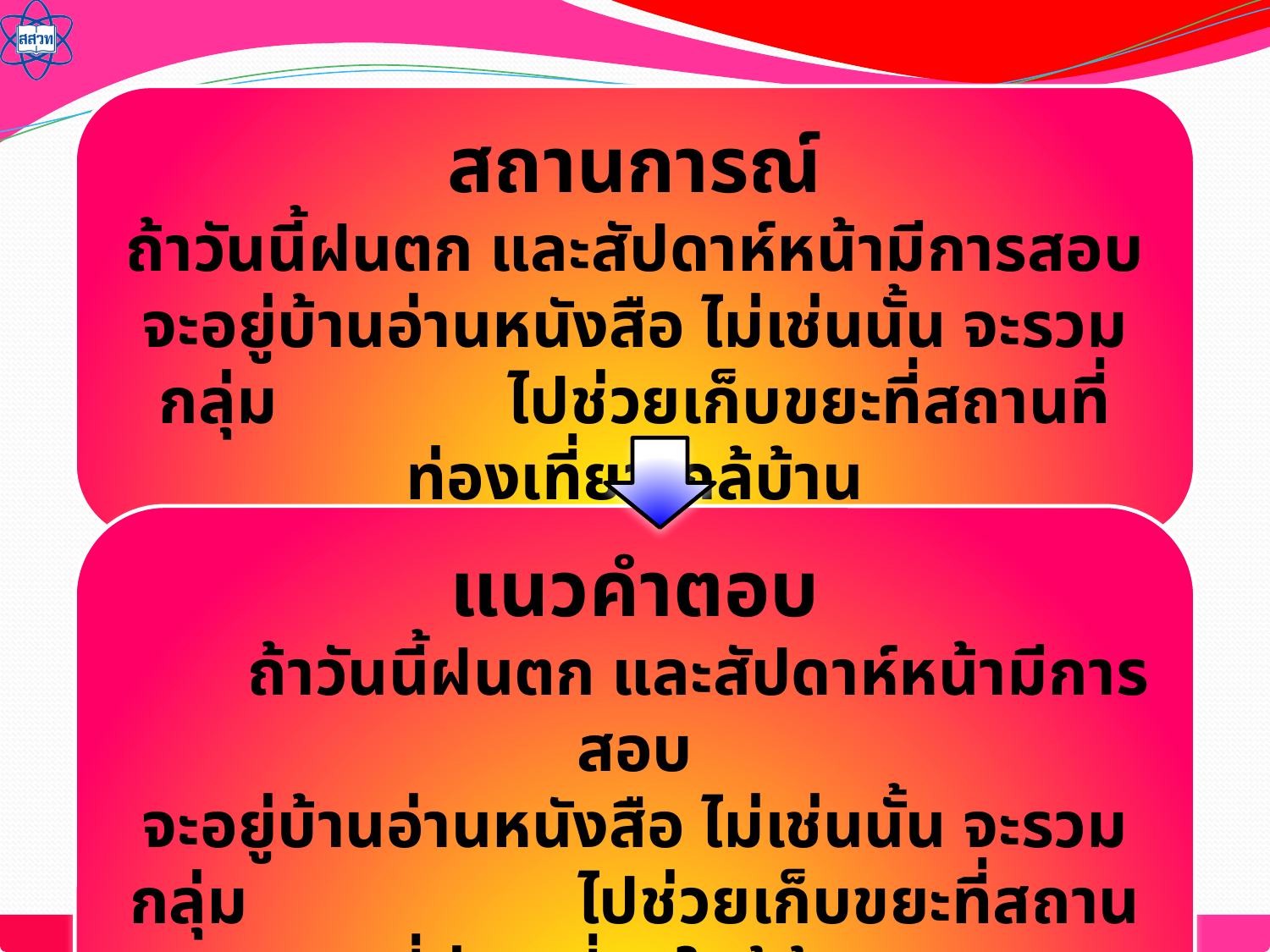

สถานการณ์
ถ้าวันนี้ฝนตก และสัปดาห์หน้ามีการสอบ
จะอยู่บ้านอ่านหนังสือ ไม่เช่นนั้น จะรวมกลุ่ม              ไปช่วยเก็บขยะที่สถานที่ท่องเที่ยวใกล้บ้าน

แนวคำตอบ
	ถ้าวันนี้ฝนตก และสัปดาห์หน้ามีการสอบ
จะอยู่บ้านอ่านหนังสือ ไม่เช่นนั้น จะรวมกลุ่ม                    ไปช่วยเก็บขยะที่สถานที่ท่องเที่ยวใกล้บ้าน